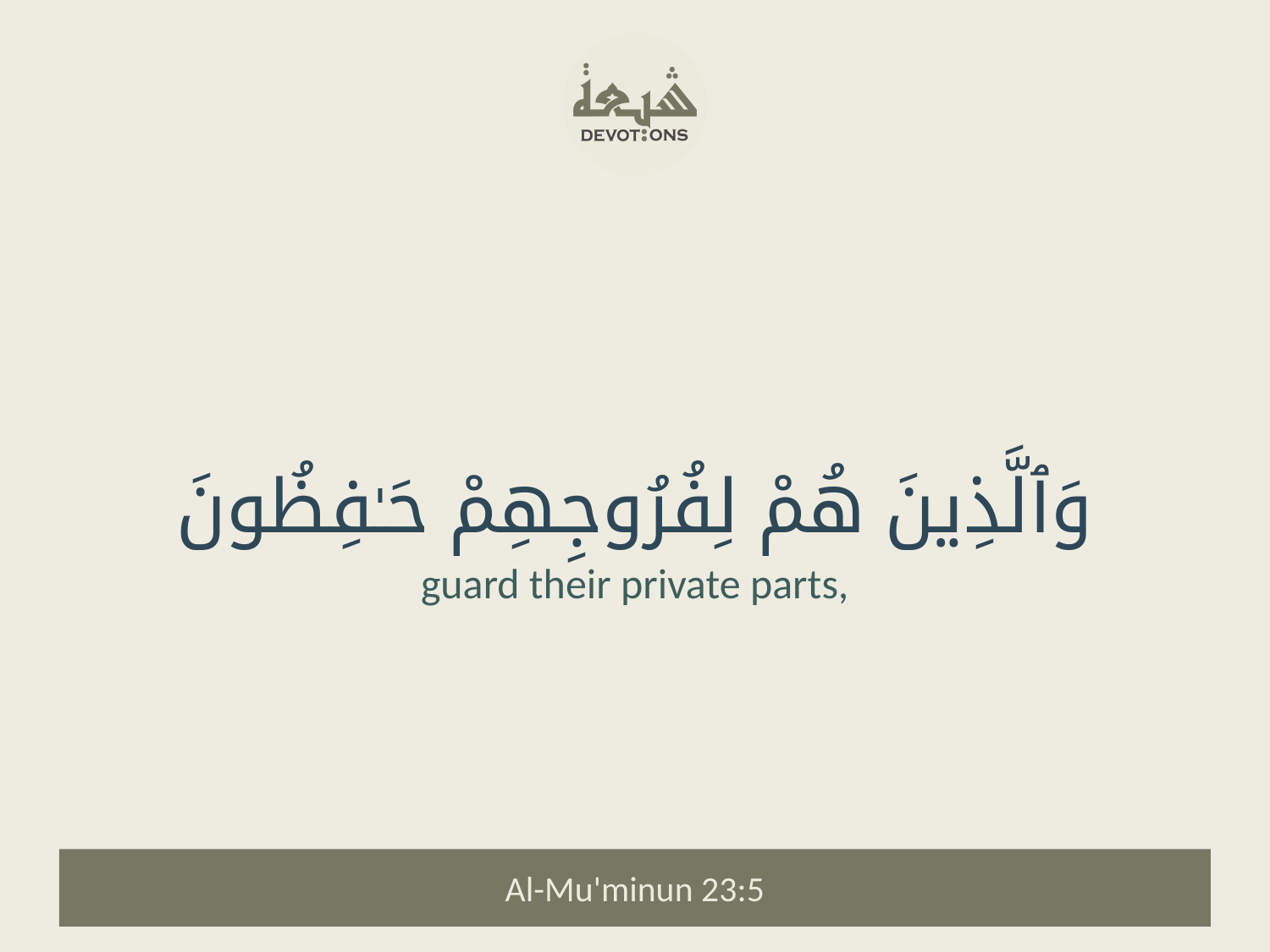

وَٱلَّذِينَ هُمْ لِفُرُوجِهِمْ حَـٰفِظُونَ
guard their private parts,
Al-Mu'minun 23:5